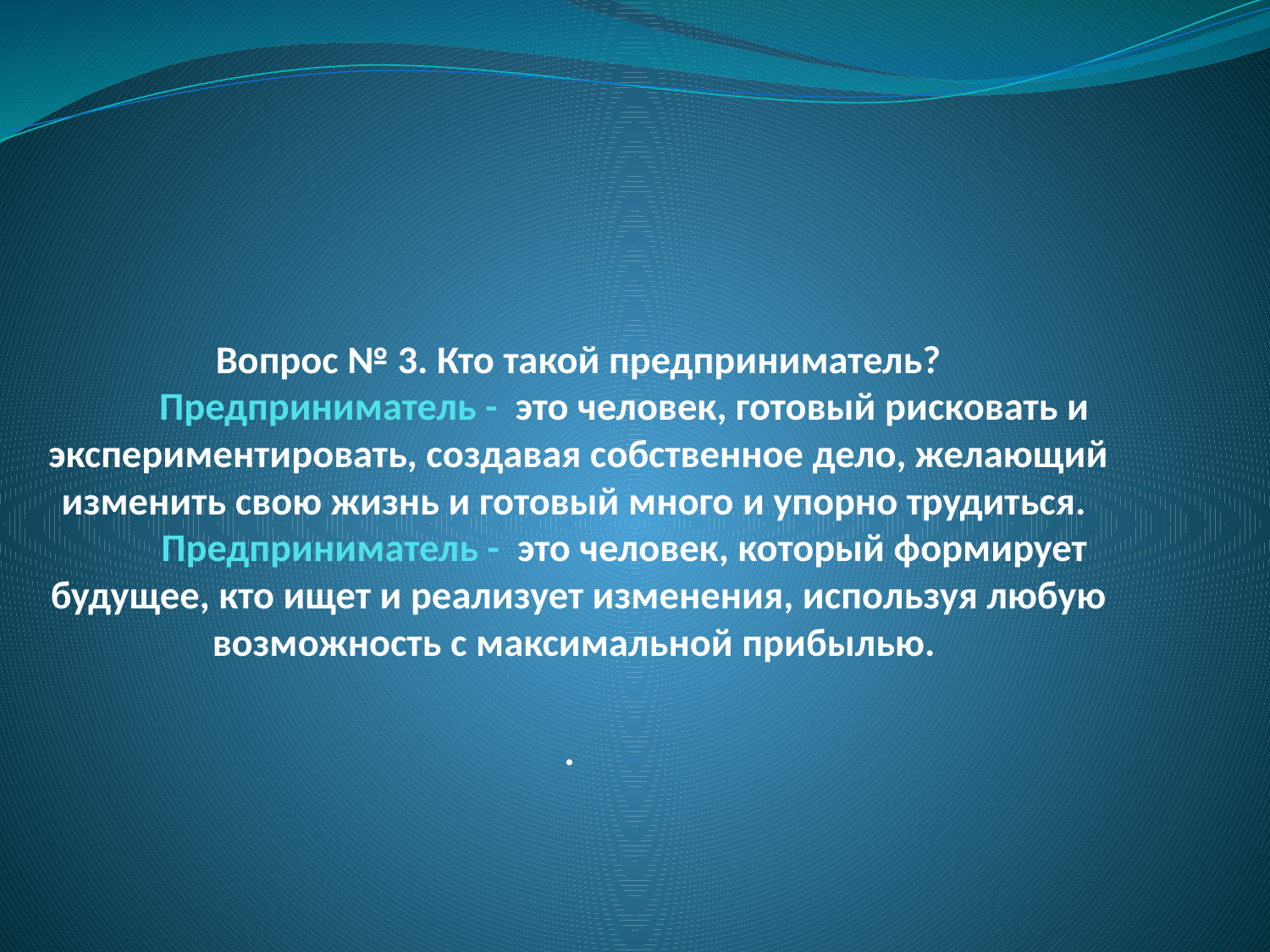

# Вопрос № 3. Кто такой предприниматель? Предприниматель -  это человек, готовый рисковать и экспериментировать, создавая собственное дело, желающий изменить свою жизнь и готовый много и упорно трудиться. Предприниматель -  это человек, который формирует будущее, кто ищет и реализует изменения, используя любую возможность с максимальной прибылью. .